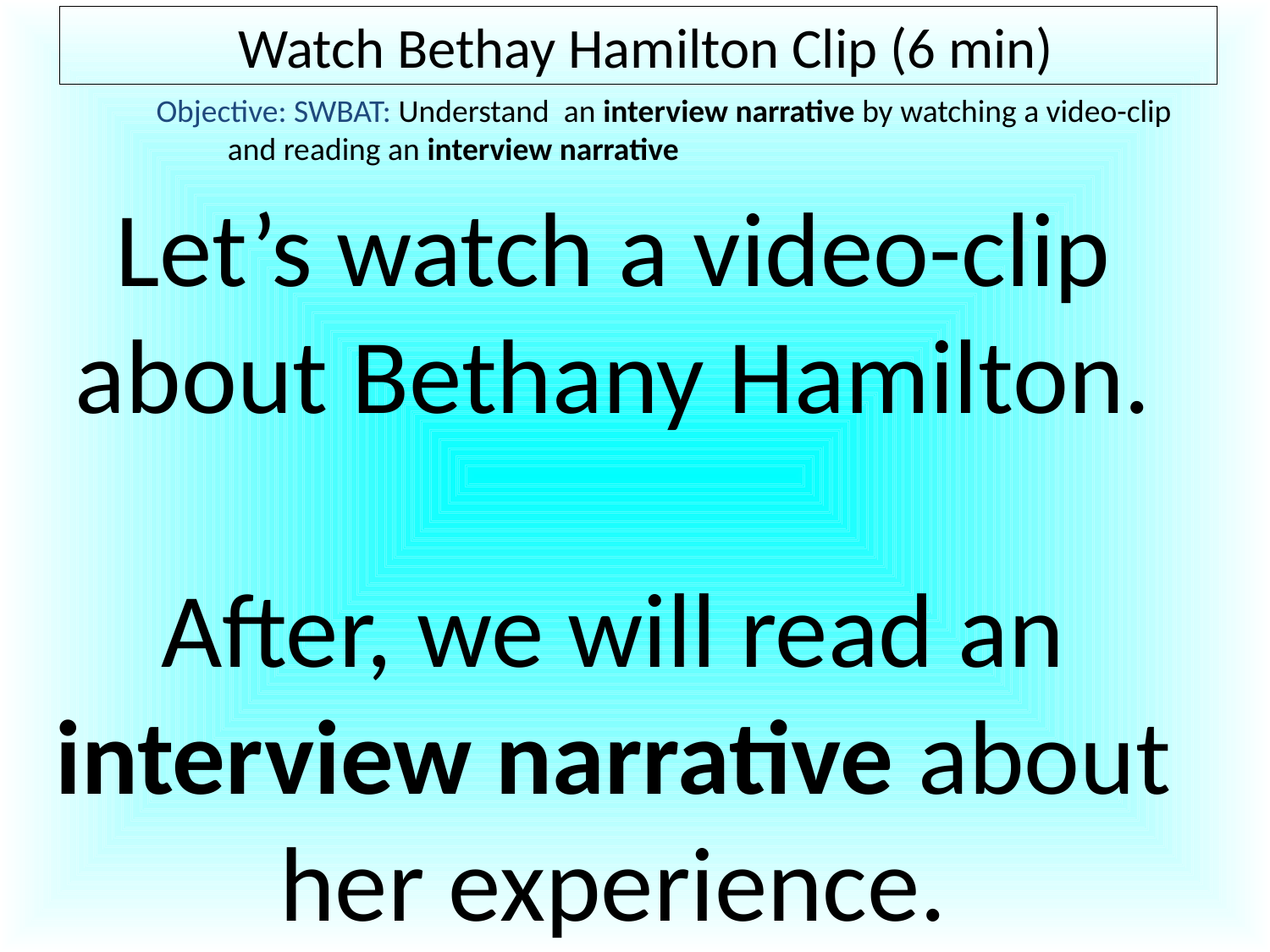

# Watch Bethay Hamilton Clip (6 min)
Objective: SWBAT: Understand  an interview narrative by watching a video-clip and reading an interview narrative
Let’s watch a video-clip about Bethany Hamilton.

After, we will read an interview narrative about her experience.